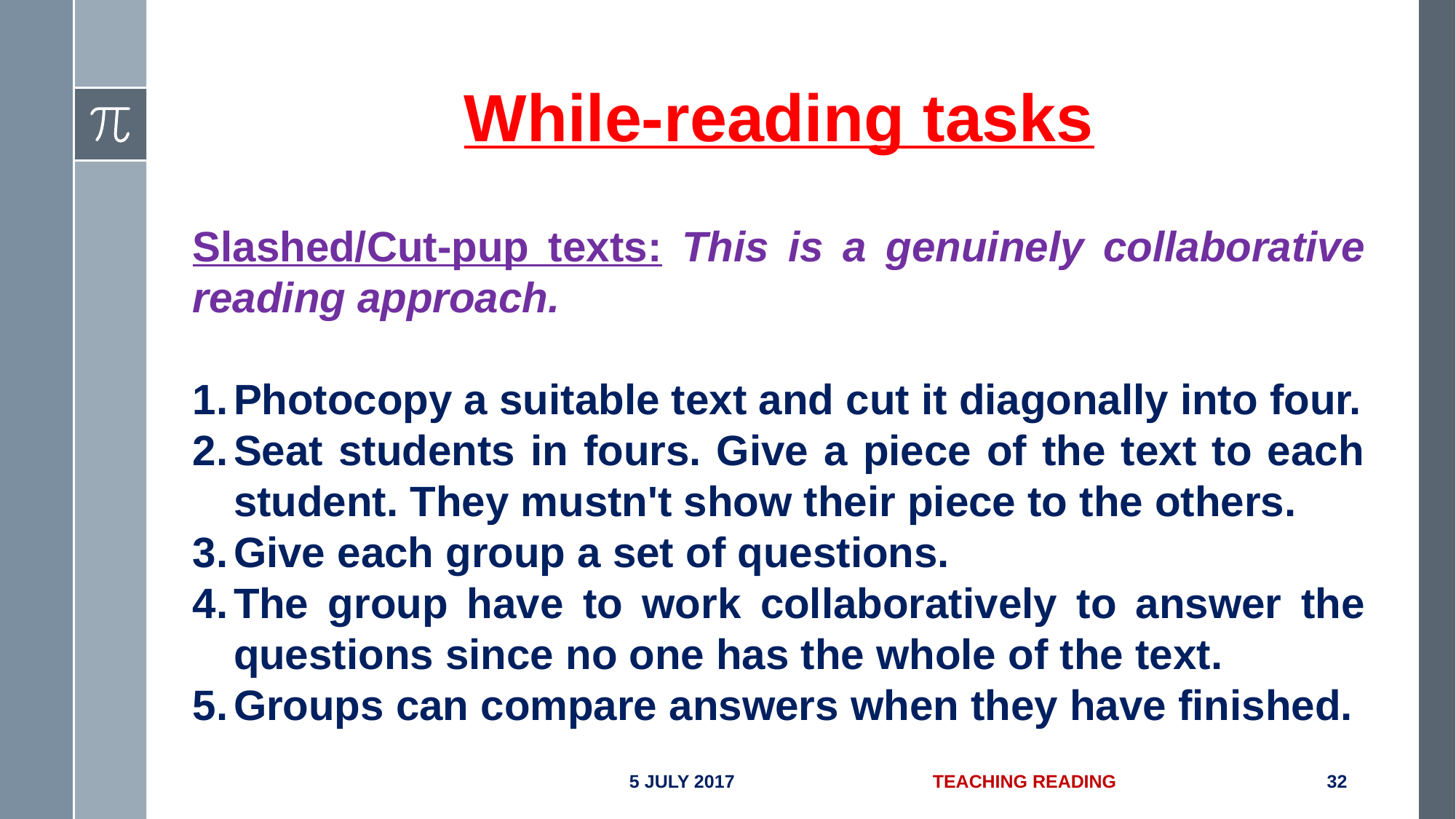

# While-reading tasks
Slashed/Cut-pup texts: This is a genuinely collaborative reading approach.

Photocopy a suitable text and cut it diagonally into four.
Seat students in fours. Give a piece of the text to each student. They mustn't show their piece to the others.
Give each group a set of questions.
The group have to work collaboratively to answer the questions since no one has the whole of the text.
Groups can compare answers when they have finished.
5 July 2017
Teaching Reading
32